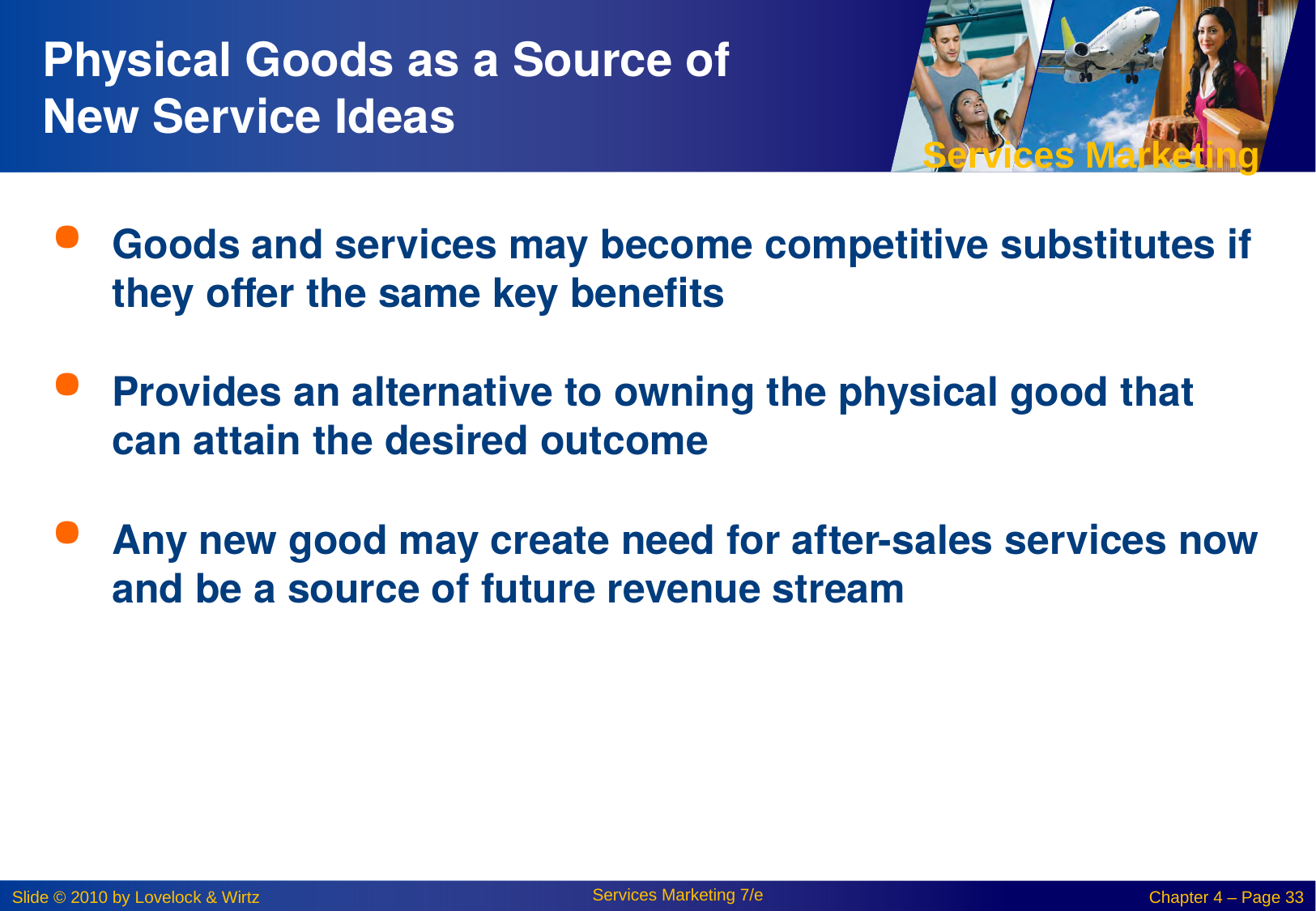

# Physical Goods as a Source of New Service Ideas
Goods and services may become competitive substitutes if they offer the same key benefits
Provides an alternative to owning the physical good that can attain the desired outcome
Any new good may create need for after-sales services now and be a source of future revenue stream